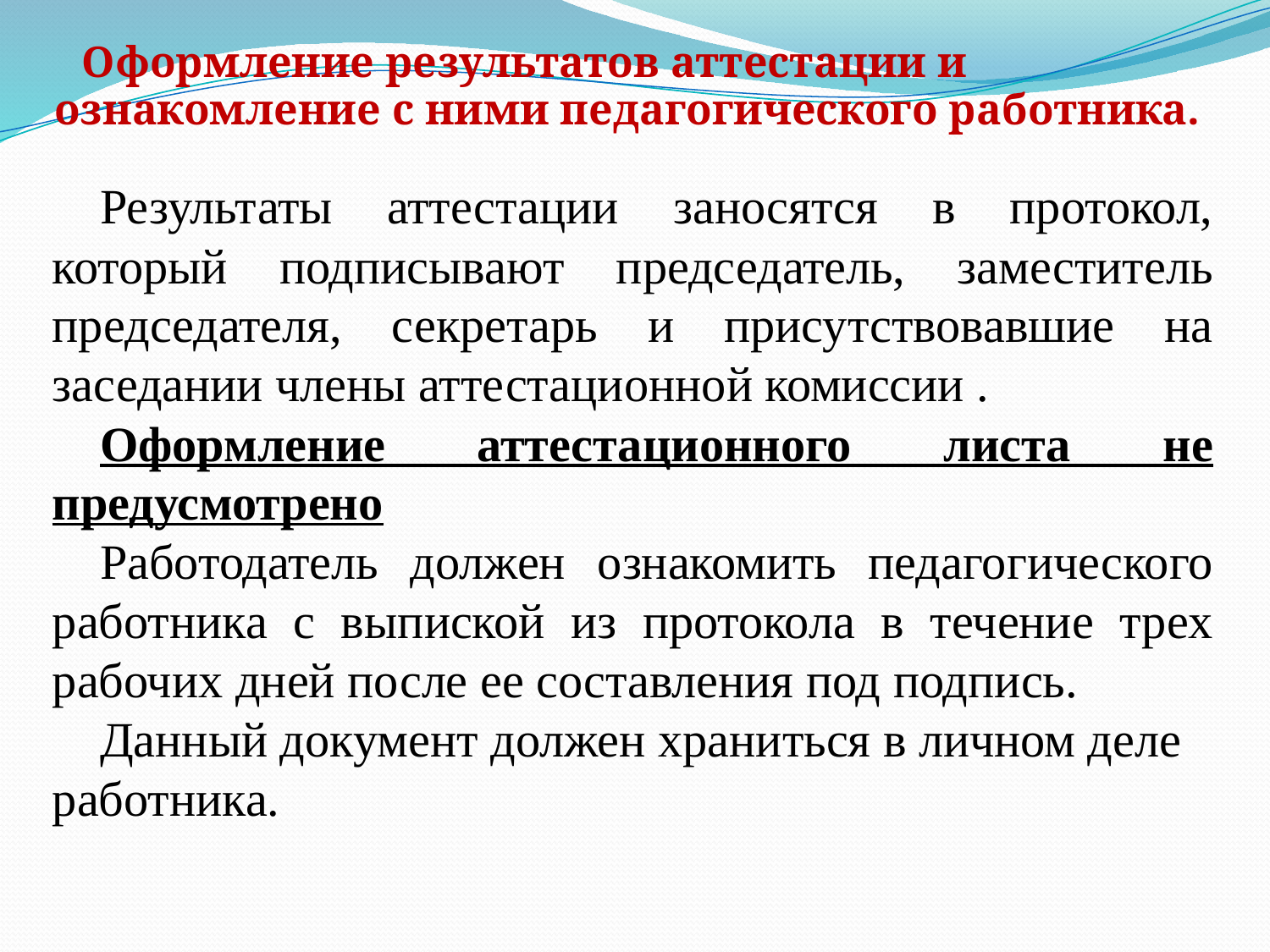

Оформление результатов аттестации и ознакомление с ними педагогического работника.
Результаты аттестации заносятся в протокол, который подписывают председатель, заместитель председателя, секретарь и присутствовавшие на заседании члены аттестационной комиссии .
Оформление аттестационного листа не предусмотрено
Работодатель должен ознакомить педагогического работника с выпиской из протокола в течение трех рабочих дней после ее составления под подпись.
Данный документ должен храниться в личном деле работника.